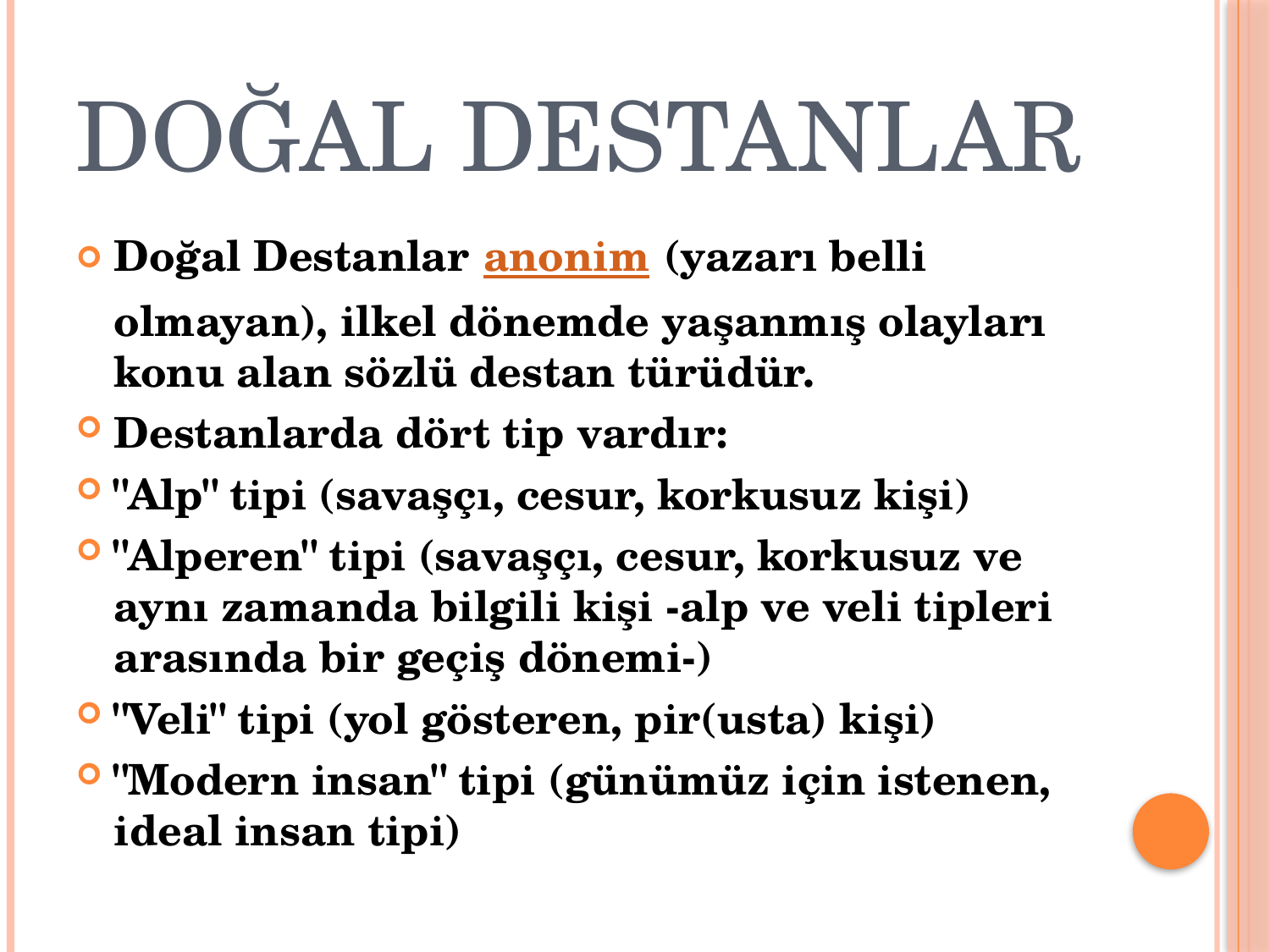

# Doğal destanlar
Doğal Destanlar anonim (yazarı belli olmayan), ilkel dönemde yaşanmış olayları konu alan sözlü destan türüdür.
Destanlarda dört tip vardır:
"Alp" tipi (savaşçı, cesur, korkusuz kişi)
"Alperen" tipi (savaşçı, cesur, korkusuz ve aynı zamanda bilgili kişi -alp ve veli tipleri arasında bir geçiş dönemi-)
"Veli" tipi (yol gösteren, pir(usta) kişi)
"Modern insan" tipi (günümüz için istenen, ideal insan tipi)